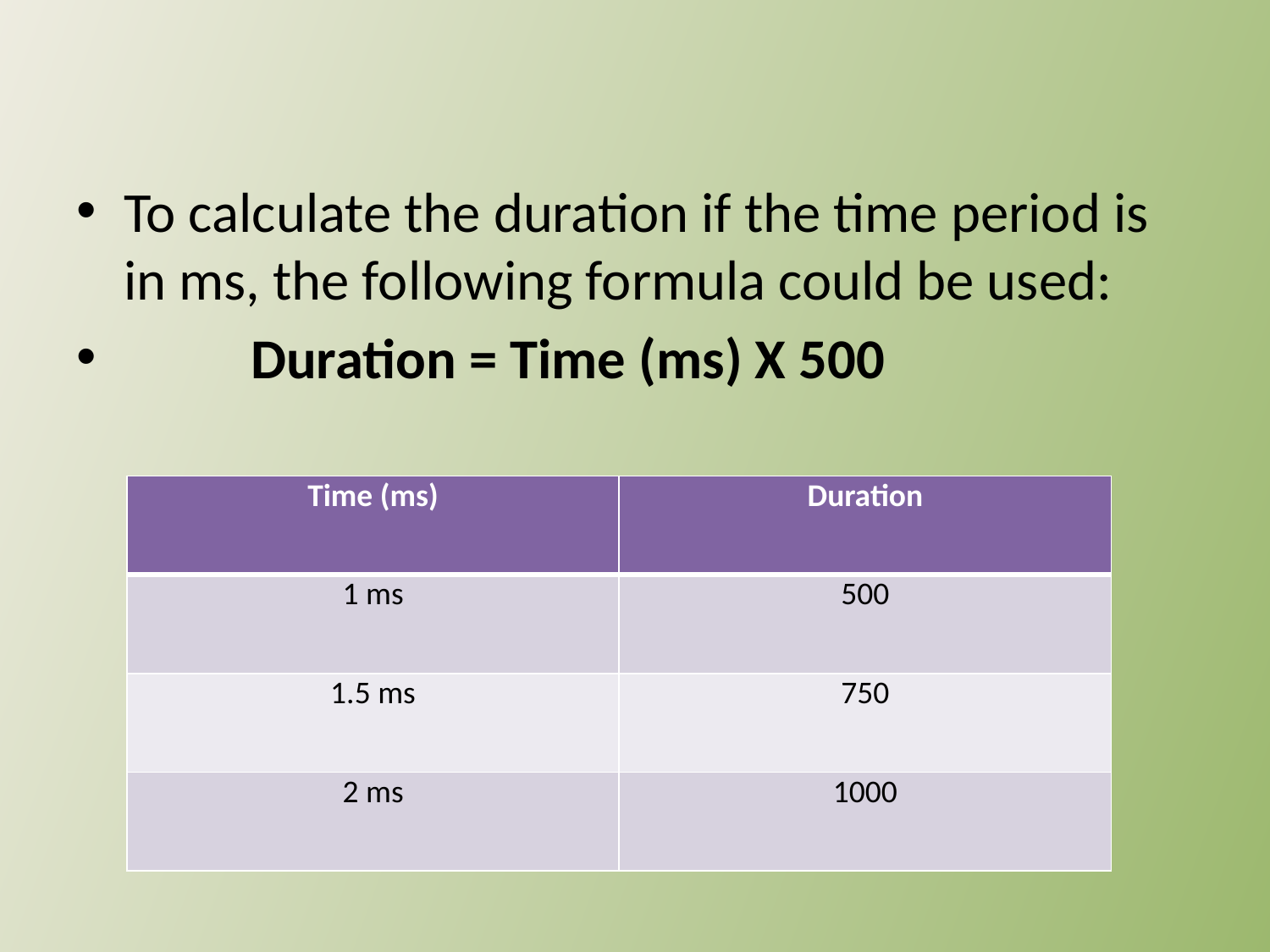

#
To calculate the duration if the time period is in ms, the following formula could be used:
          Duration = Time (ms) X 500

| Time (ms) | Duration |
| --- | --- |
| 1 ms | 500 |
| 1.5 ms | 750 |
| 2 ms | 1000 |